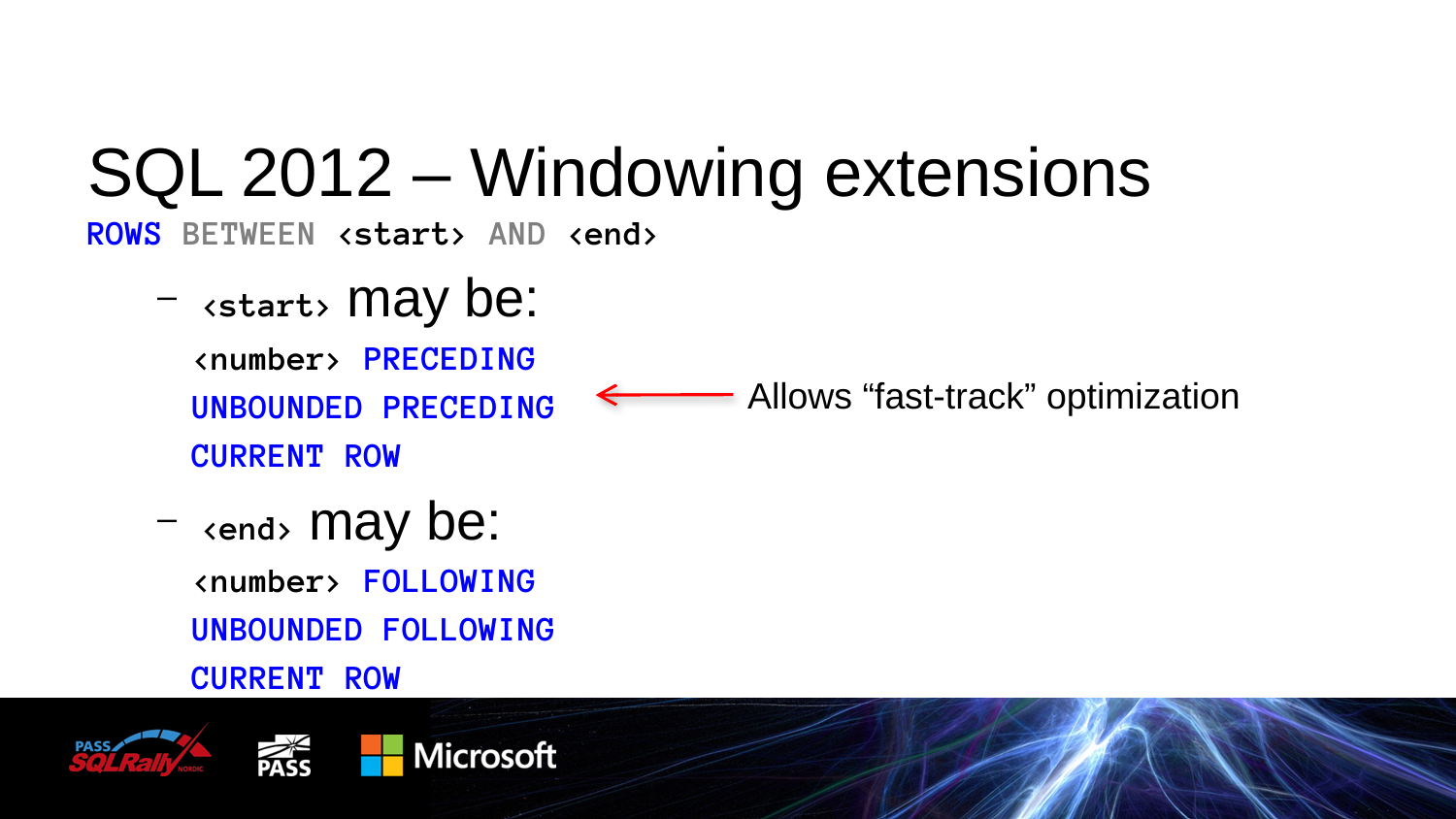

# SQL 2012 – Windowing extensions
ROWS BETWEEN <start> AND <end>
<start> may be:
<number> PRECEDING
UNBOUNDED PRECEDING
CURRENT ROW
<end> may be:
<number> FOLLOWING
UNBOUNDED FOLLOWING
CURRENT ROW
Allows “fast-track” optimization